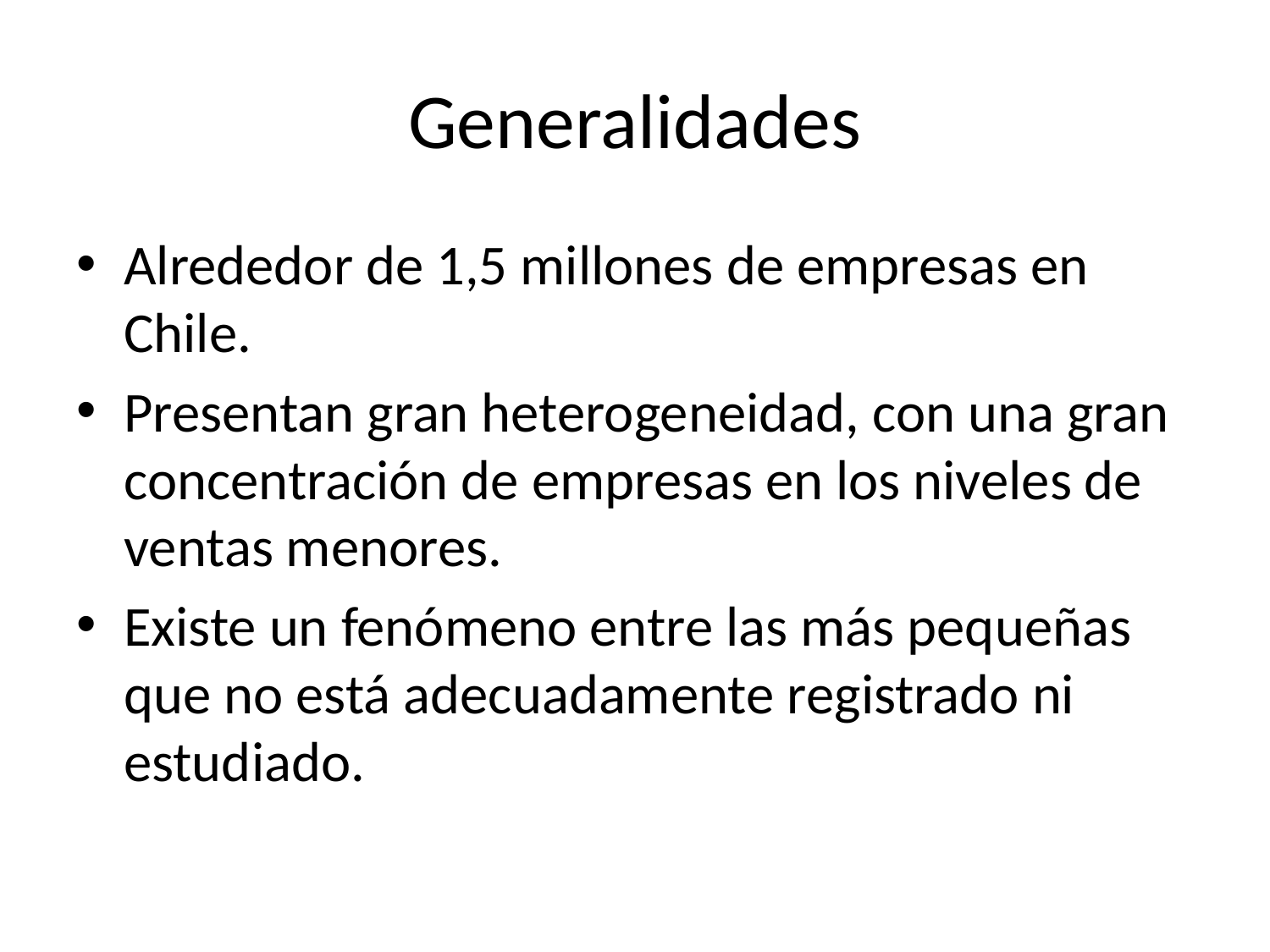

# Generalidades
Alrededor de 1,5 millones de empresas en Chile.
Presentan gran heterogeneidad, con una gran concentración de empresas en los niveles de ventas menores.
Existe un fenómeno entre las más pequeñas que no está adecuadamente registrado ni estudiado.